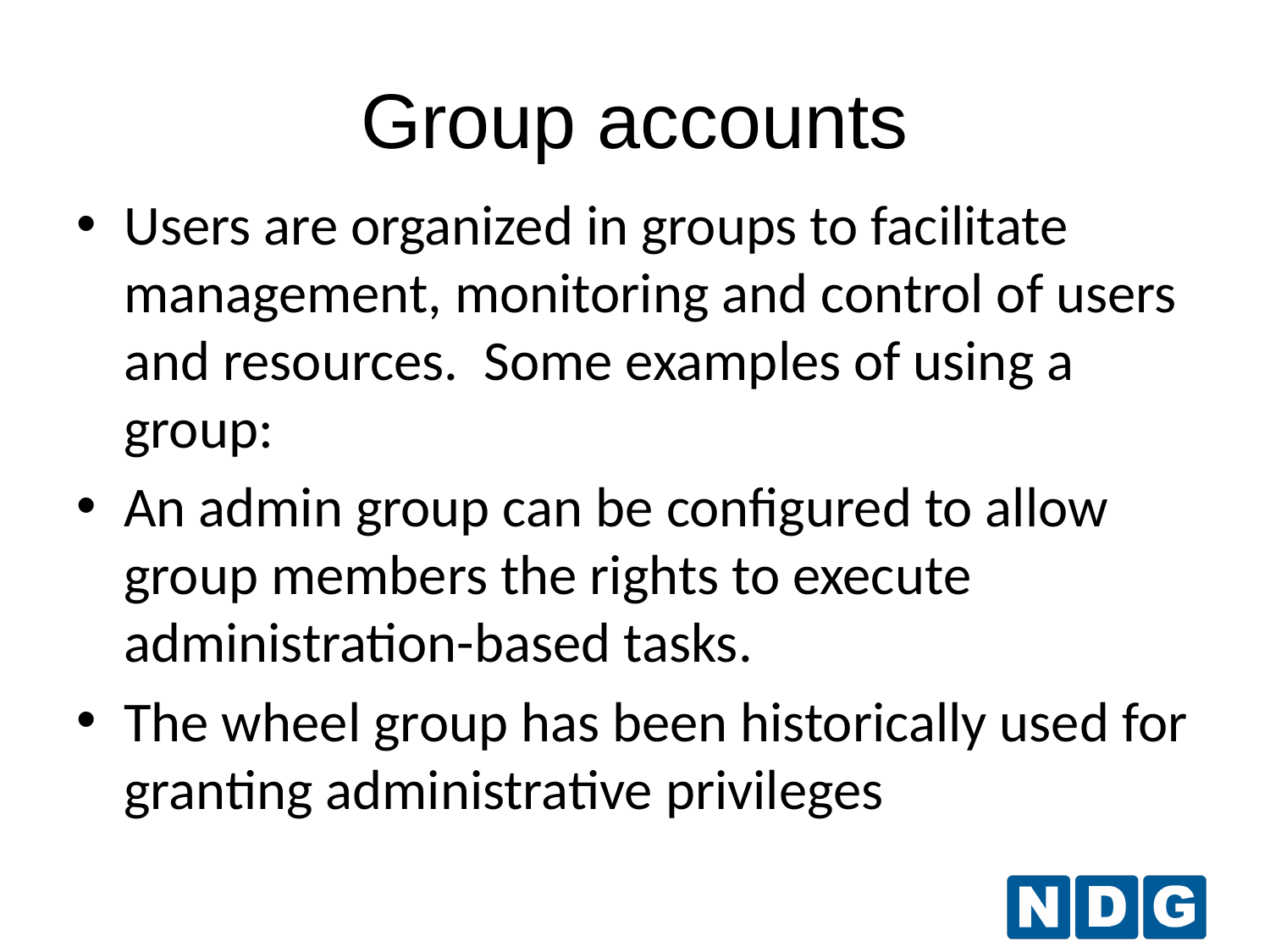

Group accounts
Users are organized in groups to facilitate management, monitoring and control of users and resources.  Some examples of using a group:
An admin group can be configured to allow group members the rights to execute administration-based tasks.
The wheel group has been historically used for granting administrative privileges